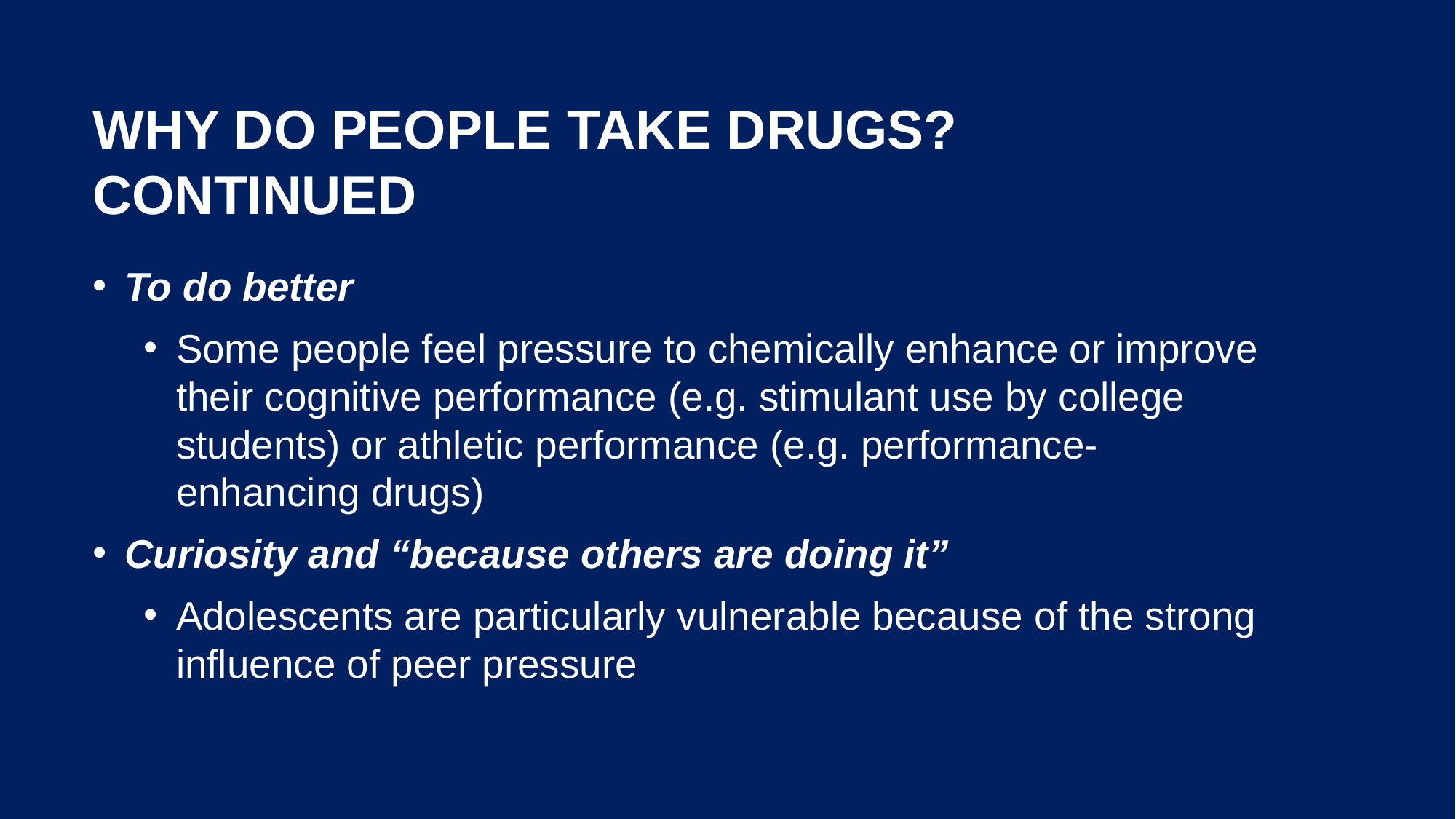

# Why Do People Take Drugs? Continued
To do better
Some people feel pressure to chemically enhance or improve their cognitive performance (e.g. stimulant use by college students) or athletic performance (e.g. performance-enhancing drugs)
Curiosity and “because others are doing it”
Adolescents are particularly vulnerable because of the strong influence of peer pressure